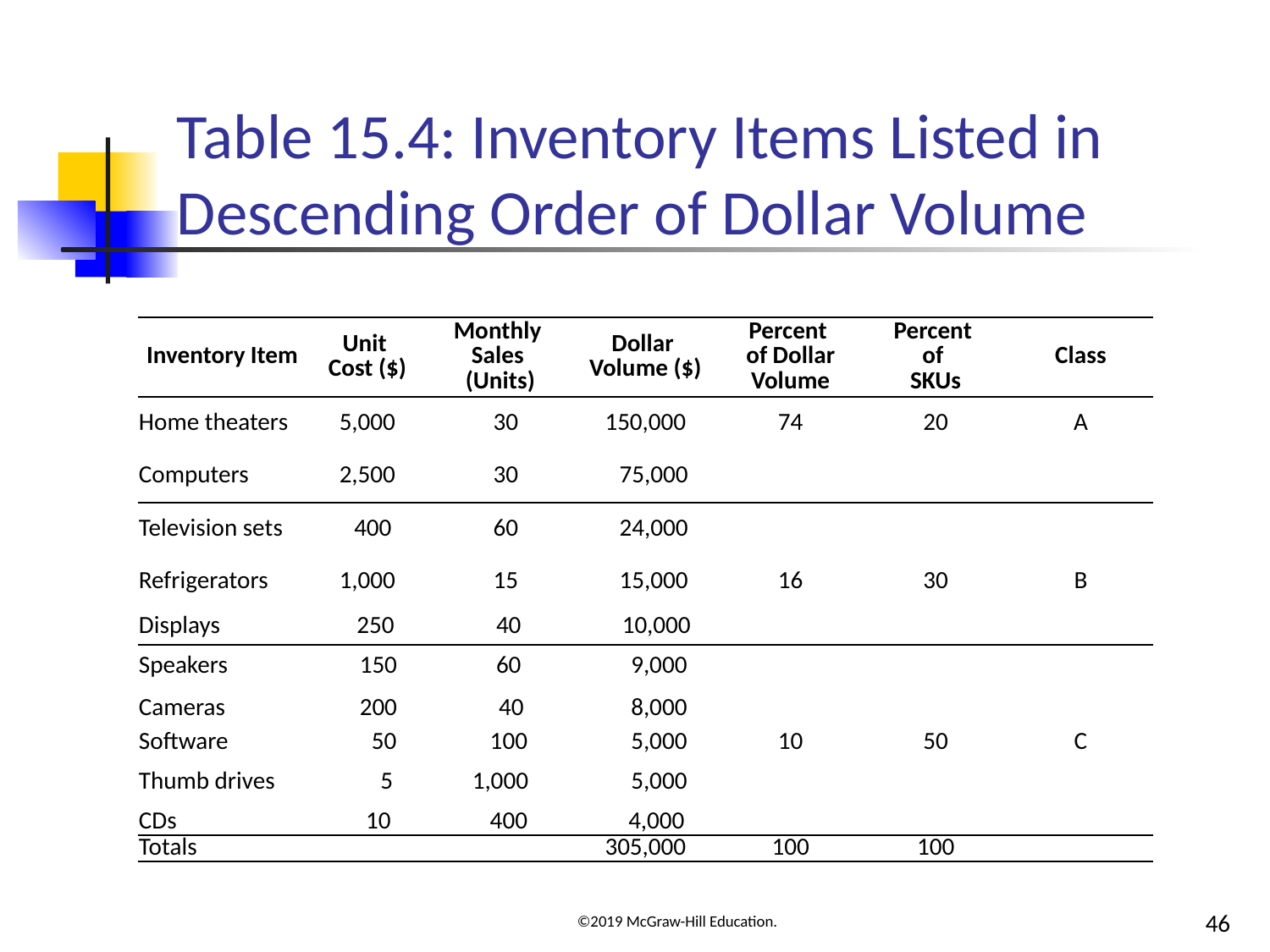

# Table 15.4: Inventory Items Listed in Descending Order of Dollar Volume
| Inventory Item | Unit Cost ($) | Monthly Sales (Units) | Dollar Volume ($) | Percent of Dollar Volume | Percent of SKUs | Class |
| --- | --- | --- | --- | --- | --- | --- |
| Home theaters | 5,000 | 30 | 150,000 | 74 | 20 | A |
| Computers | 2,500 | 30 | 75,000 | BLANK | BLANK | BLANK |
| Television sets | 400 | 60 | 24,000 | BLANK | BLANK | BLANK |
| Refrigerators | 1,000 | 15 | 15,000 | 16 | 30 | B |
| Displays | 250 | 40 | 10,000 | BLANK | BLANK | BLANK |
| Speakers | 150 | 60 | 9,000 | BLANK | BLANK | BLANK |
| Cameras | 200 | 40 | 8,000 | BLANK | BLANK | BLANK |
| Software | 50 | 100 | 5,000 | 10 | 50 | C |
| Thumb drives | 5 | 1,000 | 5,000 | BLANK | BLANK | BLANK |
| CDs | 10 | 400 | 4,000 | BLANK | BLANK | BLANK |
| Totals |  |  | 305,000 | 100 | 100 |  |